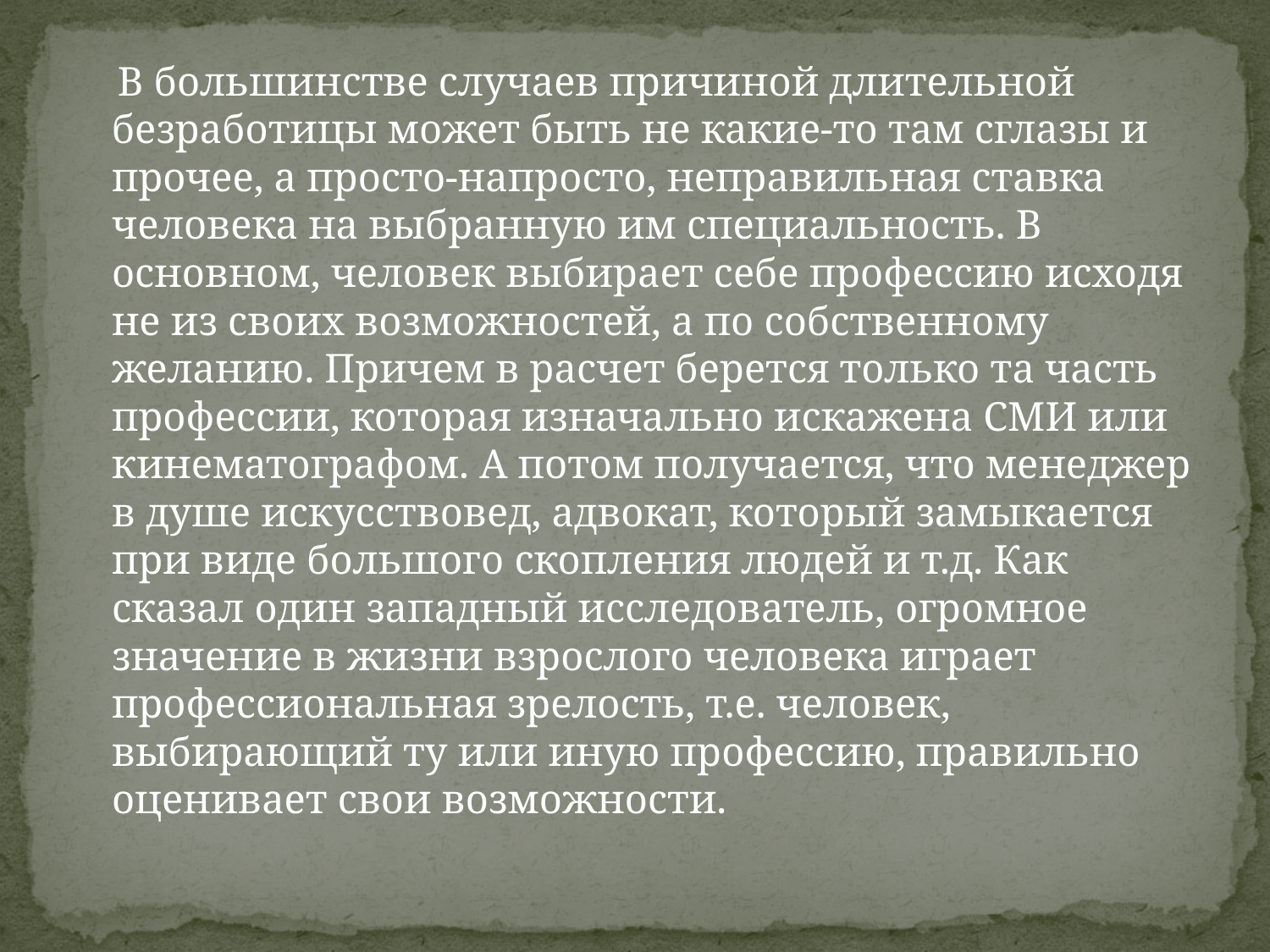

В большинстве случаев причиной длительной безработицы может быть не какие-то там сглазы и прочее, а просто-напросто, неправильная ставка человека на выбранную им специальность. В основном, человек выбирает себе профессию исходя не из своих возможностей, а по собственному желанию. Причем в расчет берется только та часть профессии, которая изначально искажена СМИ или кинематографом. А потом получается, что менеджер в душе искусствовед, адвокат, который замыкается при виде большого скопления людей и т.д. Как сказал один западный исследователь, огромное значение в жизни взрослого человека играет профессиональная зрелость, т.е. человек, выбирающий ту или иную профессию, правильно оценивает свои возможности.